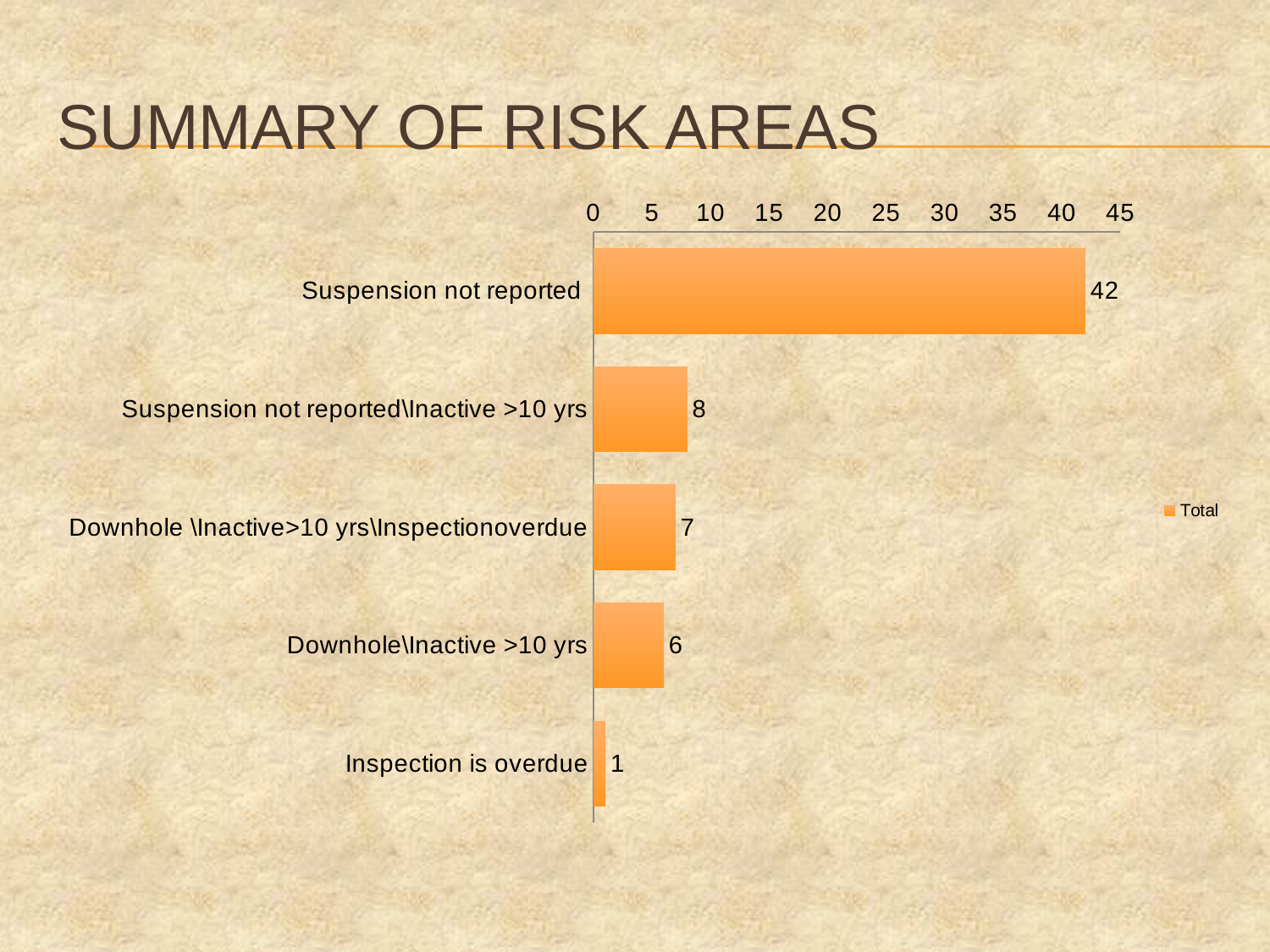

# Summary of Risk areas

### Chart

| Category | Total |
|---|---|
| Suspension not reported  | 42.0 |
| Suspension not reported\Inactive >10 yrs | 8.0 |
| Downhole \Inactive>10 yrs\Inspectionoverdue | 7.0 |
| Downhole\Inactive >10 yrs | 6.0 |
| Inspection is overdue | 1.0 |